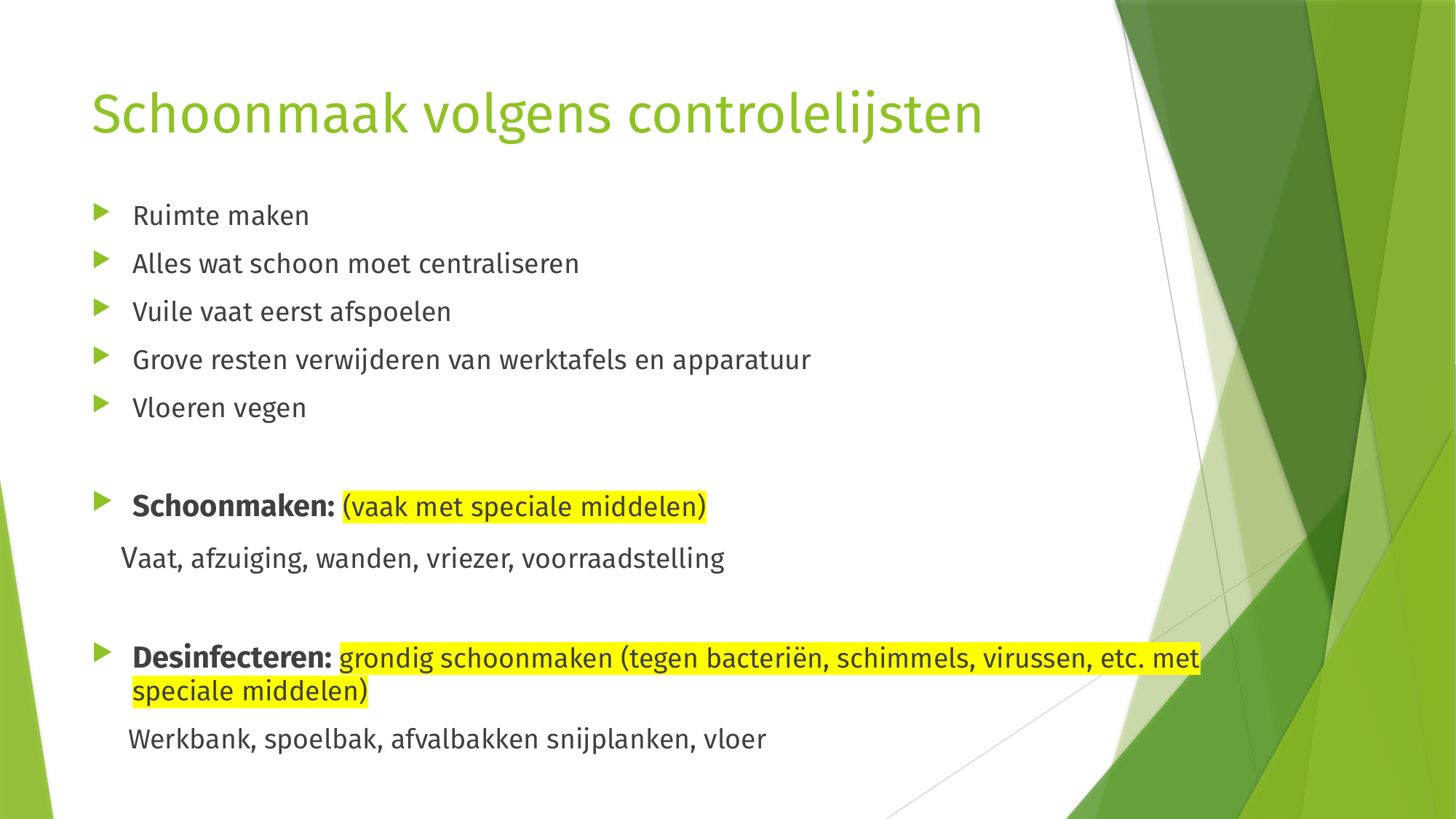

# Schoonmaak volgens controlelijsten
Ruimte maken
Alles wat schoon moet centraliseren
Vuile vaat eerst afspoelen
Grove resten verwijderen van werktafels en apparatuur
Vloeren vegen

Schoonmaken: (vaak met speciale middelen)
    Vaat, afzuiging, wanden, vriezer, voorraadstelling

Desinfecteren: grondig schoonmaken (tegen bacteriën, schimmels, virussen, etc. met speciale middelen)
     Werkbank, spoelbak, afvalbakken snijplanken, vloer